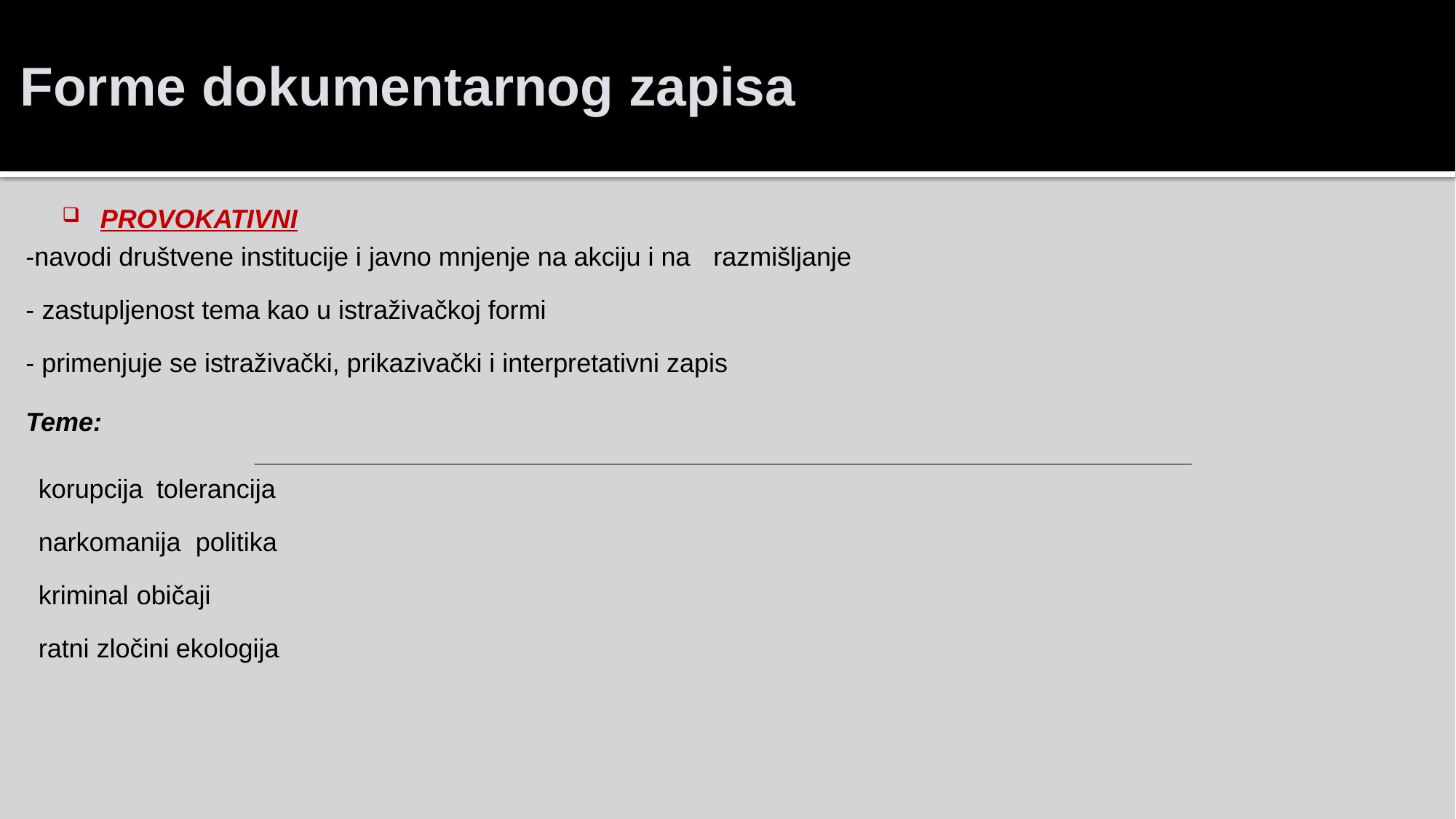

# Forme dokumentarnog zapisa
PROVOKATIVNI
	-navodi društvene institucije i javno mnjenje na akciju i na 	razmišljanje
	- zastupljenost tema kao u istraživačkoj formi
	- primenjuje se istraživački, prikazivački i interpretativni zapis

Teme:

korupcija			tolerancija
narkomanija		politika
kriminal			običaji
ratni zločini			ekologija